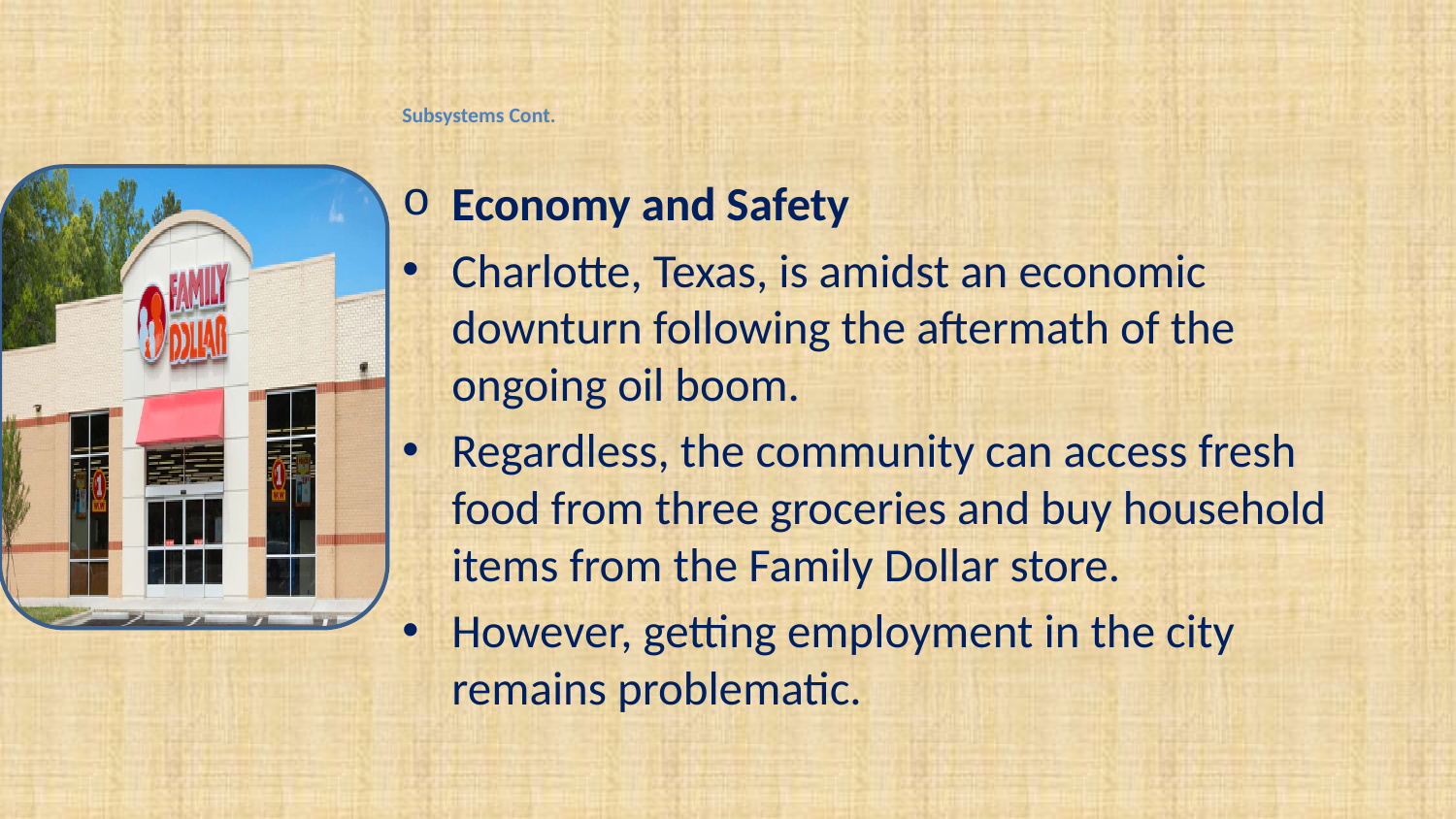

# Subsystems Cont.

Economy and Safety
Charlotte, Texas, is amidst an economic downturn following the aftermath of the ongoing oil boom.
Regardless, the community can access fresh food from three groceries and buy household items from the Family Dollar store.
However, getting employment in the city remains problematic.